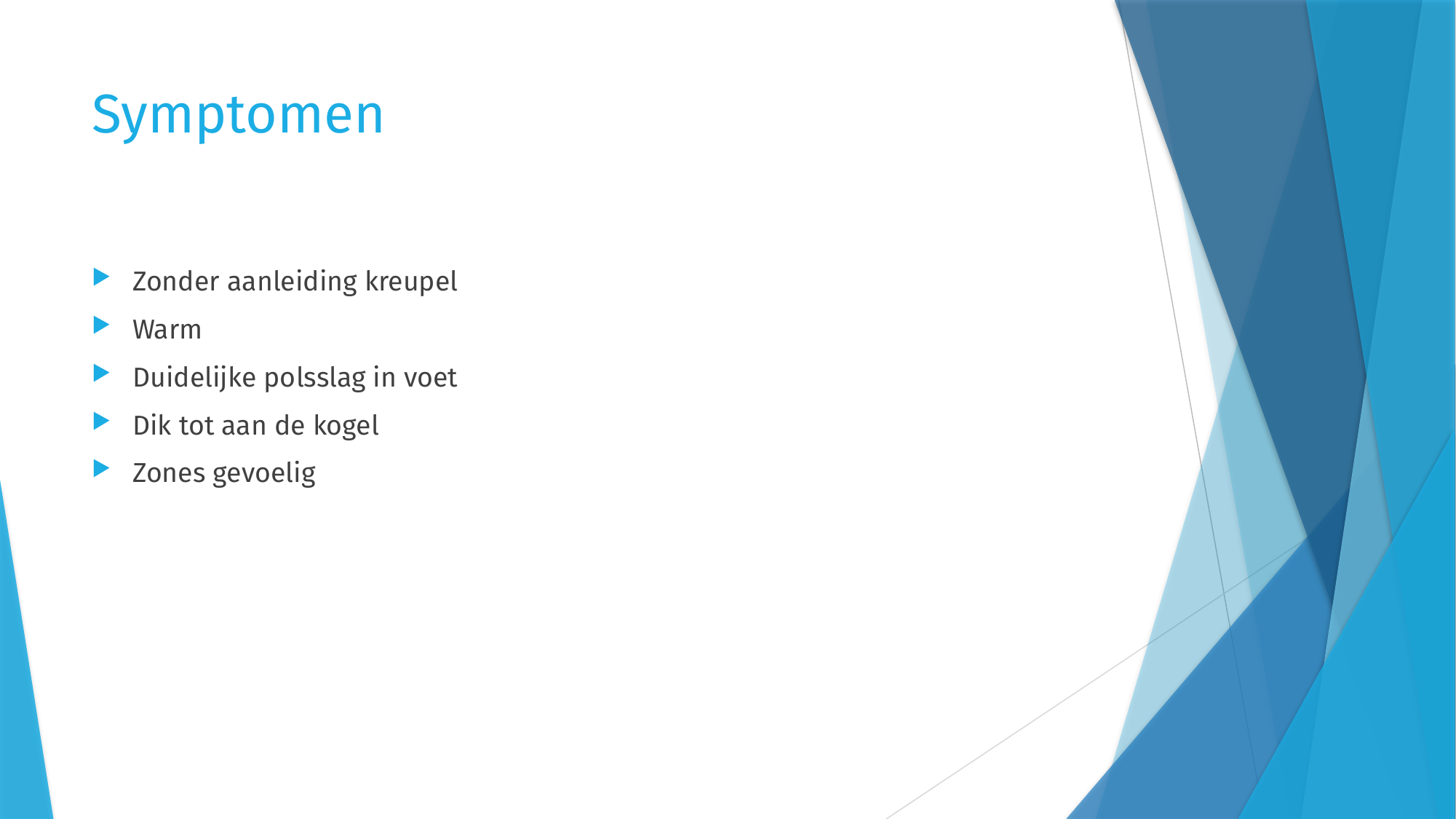

# Symptomen
Zonder aanleiding kreupel
Warm
Duidelijke polsslag in voet
Dik tot aan de kogel
Zones gevoelig